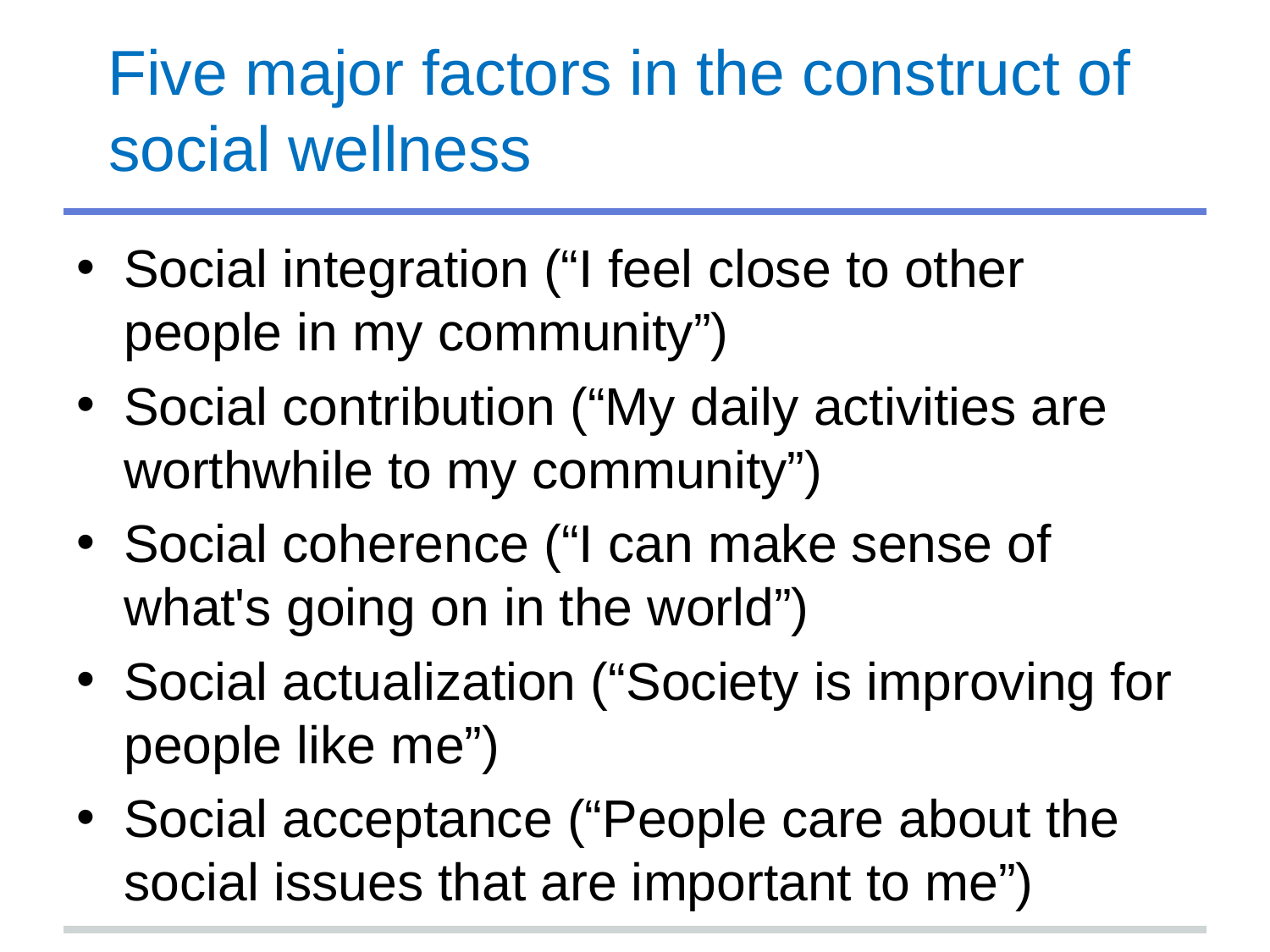

# Five major factors in the construct of social wellness
Social integration (“I feel close to other people in my community”)
Social contribution (“My daily activities are worthwhile to my community”)
Social coherence (“I can make sense of what's going on in the world”)
Social actualization (“Society is improving for people like me”)
Social acceptance (“People care about the social issues that are important to me”)